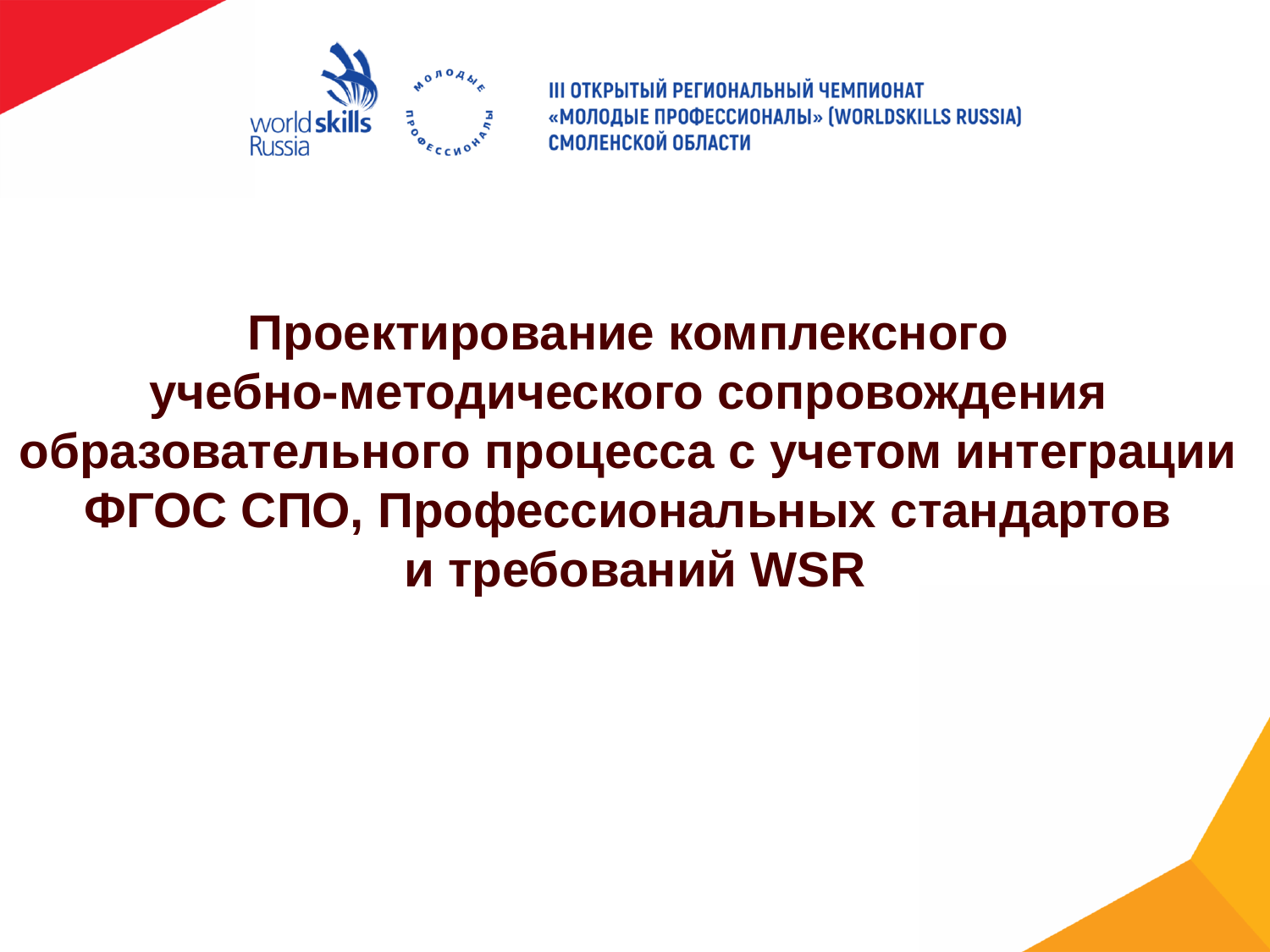

Проектирование комплексного
учебно-методического сопровождения
образовательного процесса с учетом интеграции
ФГОС СПО, Профессиональных стандартов
и требований WSR